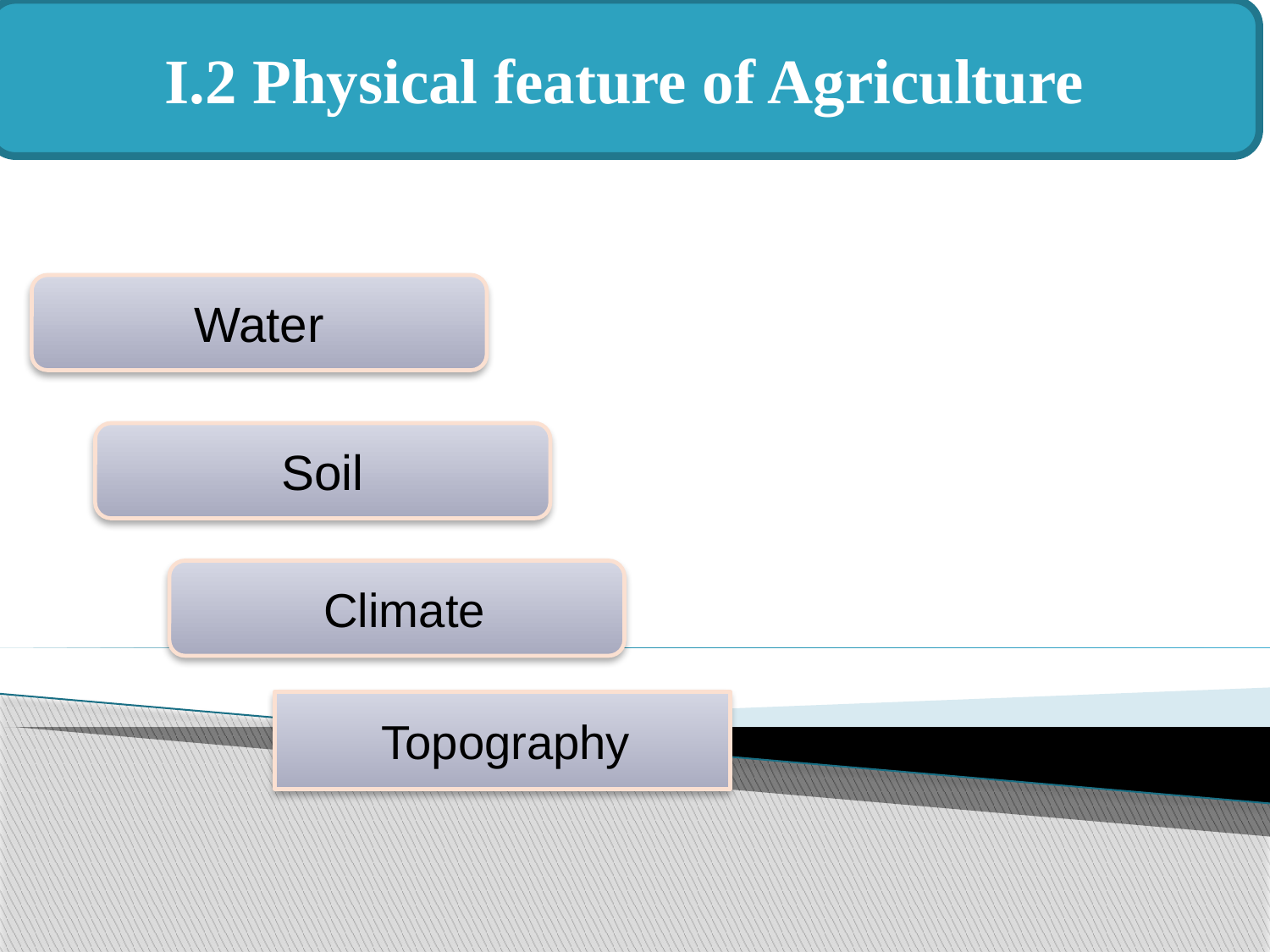

I.2 Physical feature of Agriculture
#

Water
Soil

Climate
Topography